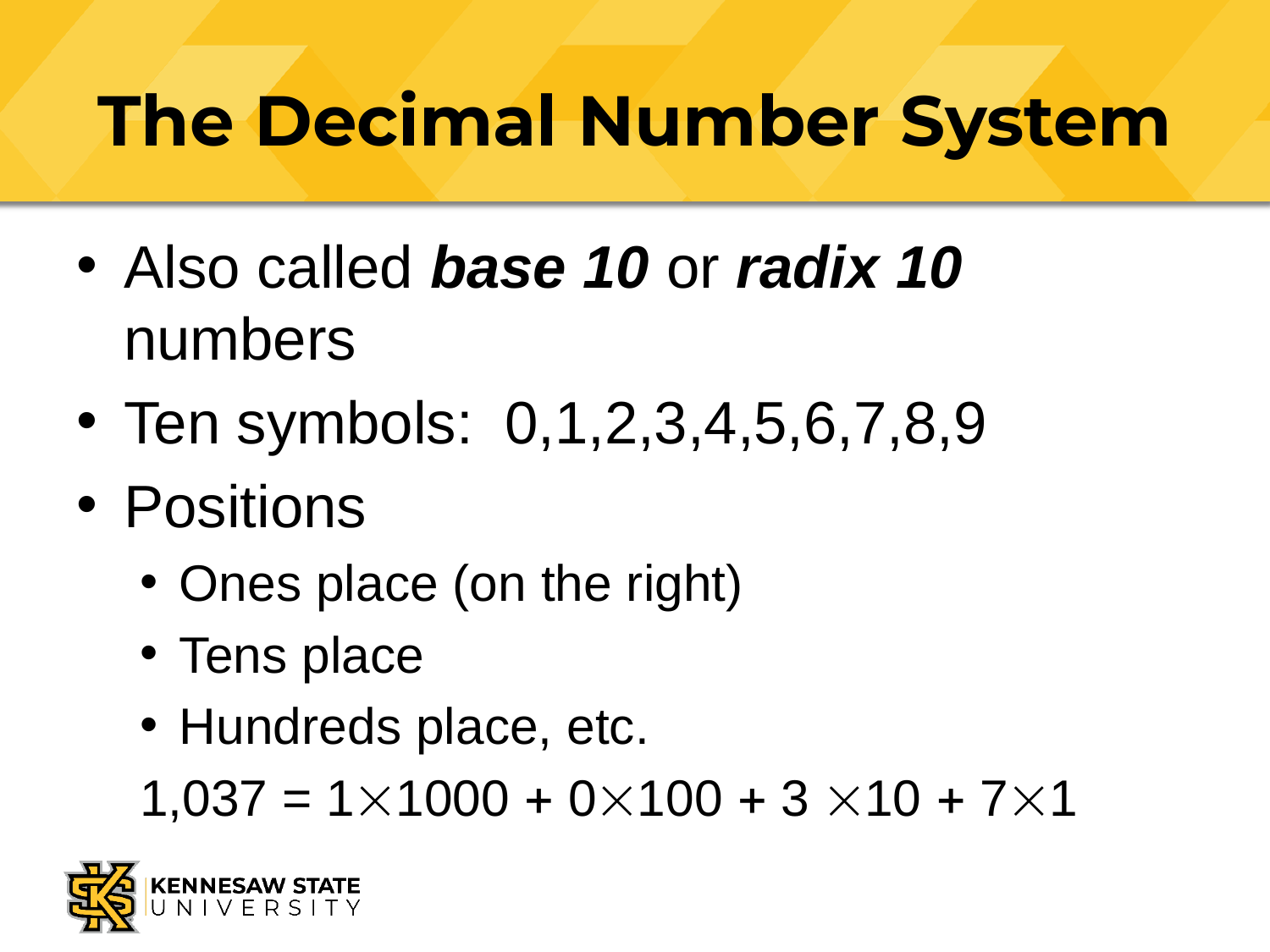

# The Decimal Number System
Also called base 10 or radix 10 numbers
Ten symbols:	0,1,2,3,4,5,6,7,8,9
Positions
Ones place (on the right)
Tens place
Hundreds place, etc.
1,037 = 1×1000 + 0×100 + 3 ×10 + 7×1